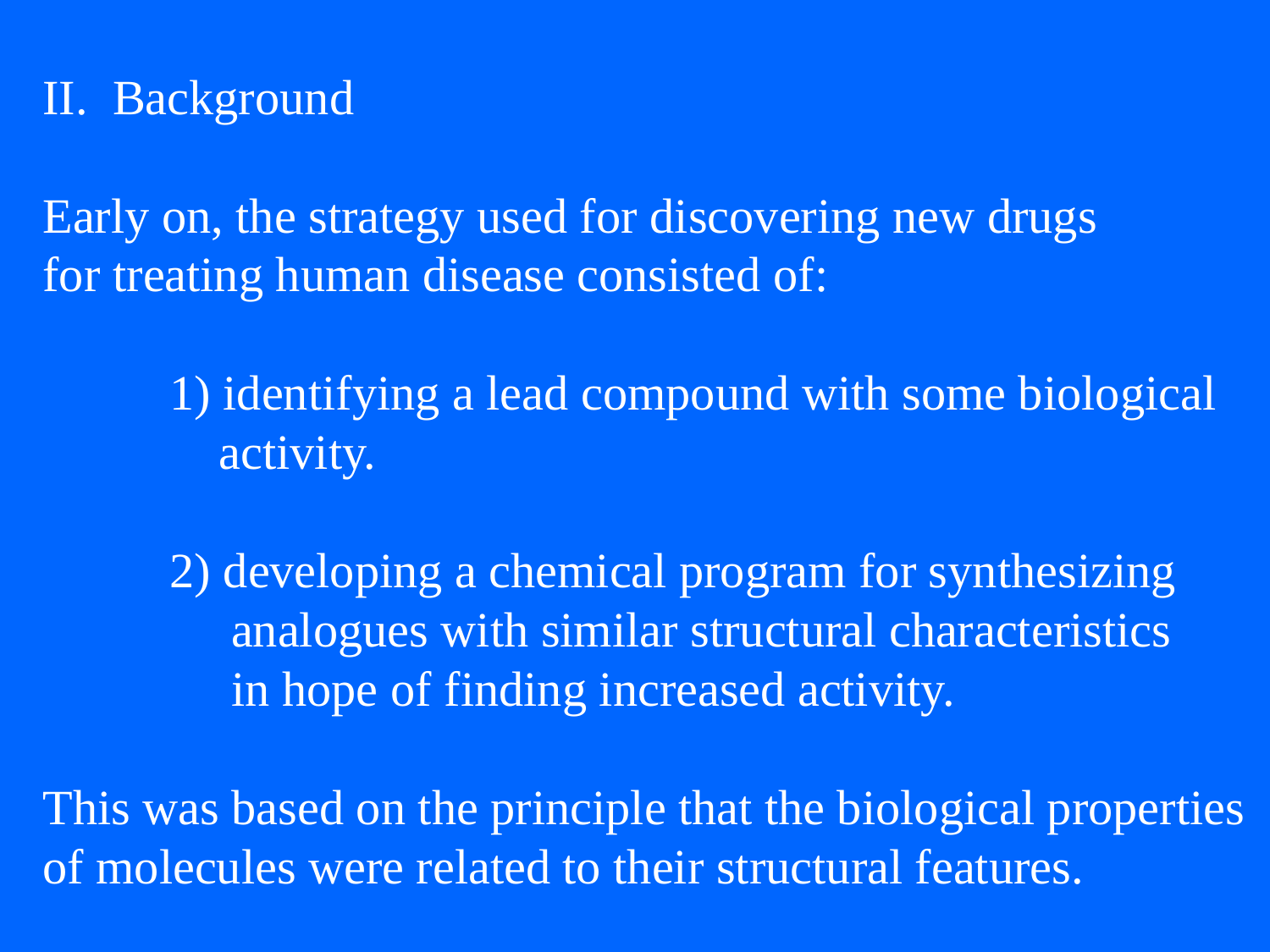

II.  Background

Early on, the strategy used for discovering new drugs
for treating human disease consisted of:

	1) identifying a lead compound with some biological
	    activity.

	2) developing a chemical program for synthesizing
	     analogues with similar structural characteristics
	     in hope of finding increased activity.

This was based on the principle that the biological properties
of molecules were related to their structural features.